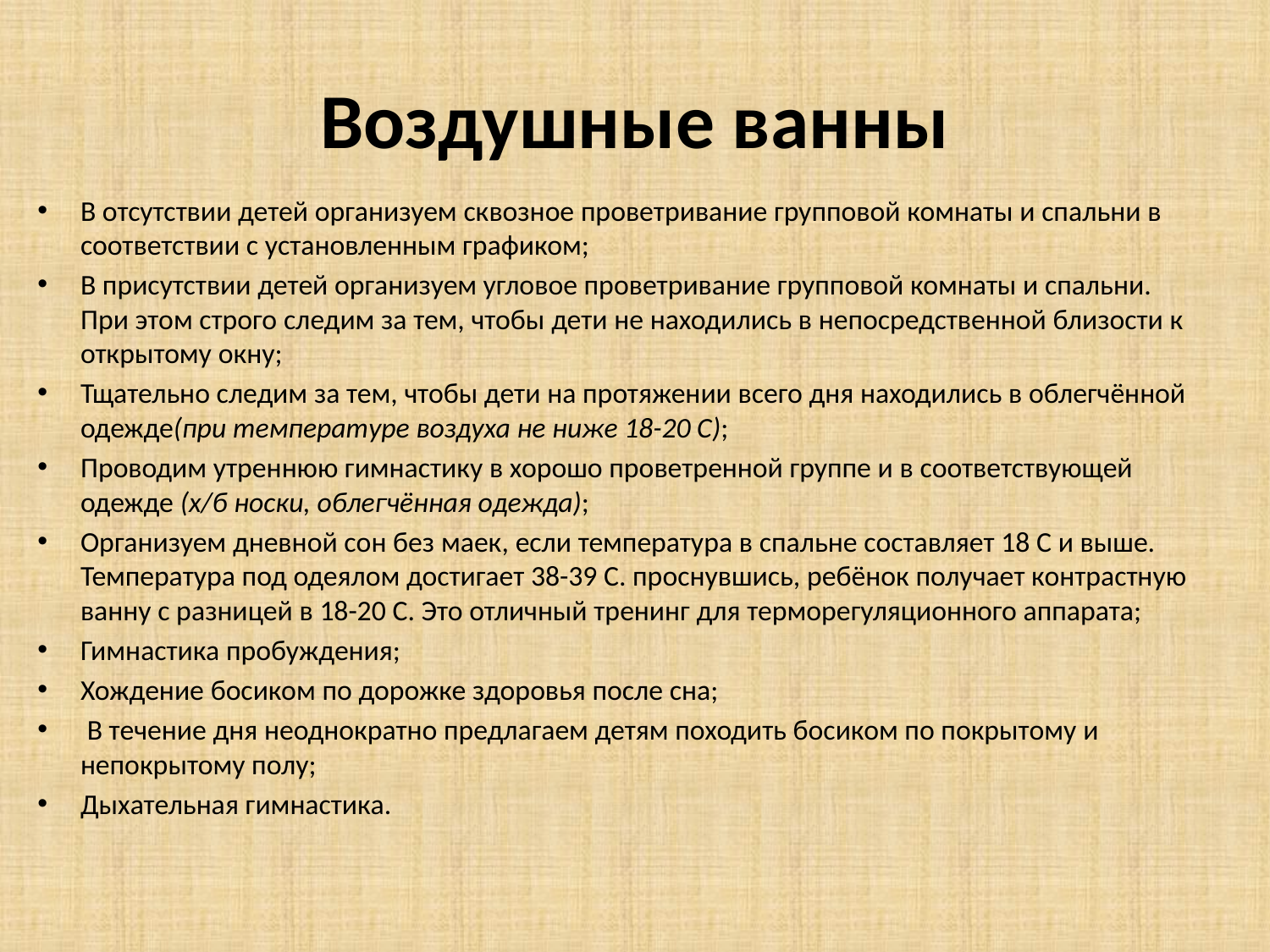

# Воздушные ванны
В отсутствии детей организуем сквозное проветривание групповой комнаты и спальни в соответствии с установленным графиком;
В присутствии детей организуем угловое проветривание групповой комнаты и спальни. При этом строго следим за тем, чтобы дети не находились в непосредственной близости к открытому окну;
Тщательно следим за тем, чтобы дети на протяжении всего дня находились в облегчённой одежде(при температуре воздуха не ниже 18-20 С);
Проводим утреннюю гимнастику в хорошо проветренной группе и в соответствующей одежде (х/б носки, облегчённая одежда);
Организуем дневной сон без маек, если температура в спальне составляет 18 С и выше. Температура под одеялом достигает 38-39 С. проснувшись, ребёнок получает контрастную ванну с разницей в 18-20 С. Это отличный тренинг для терморегуляционного аппарата;
Гимнастика пробуждения;
Хождение босиком по дорожке здоровья после сна;
 В течение дня неоднократно предлагаем детям походить босиком по покрытому и непокрытому полу;
Дыхательная гимнастика.